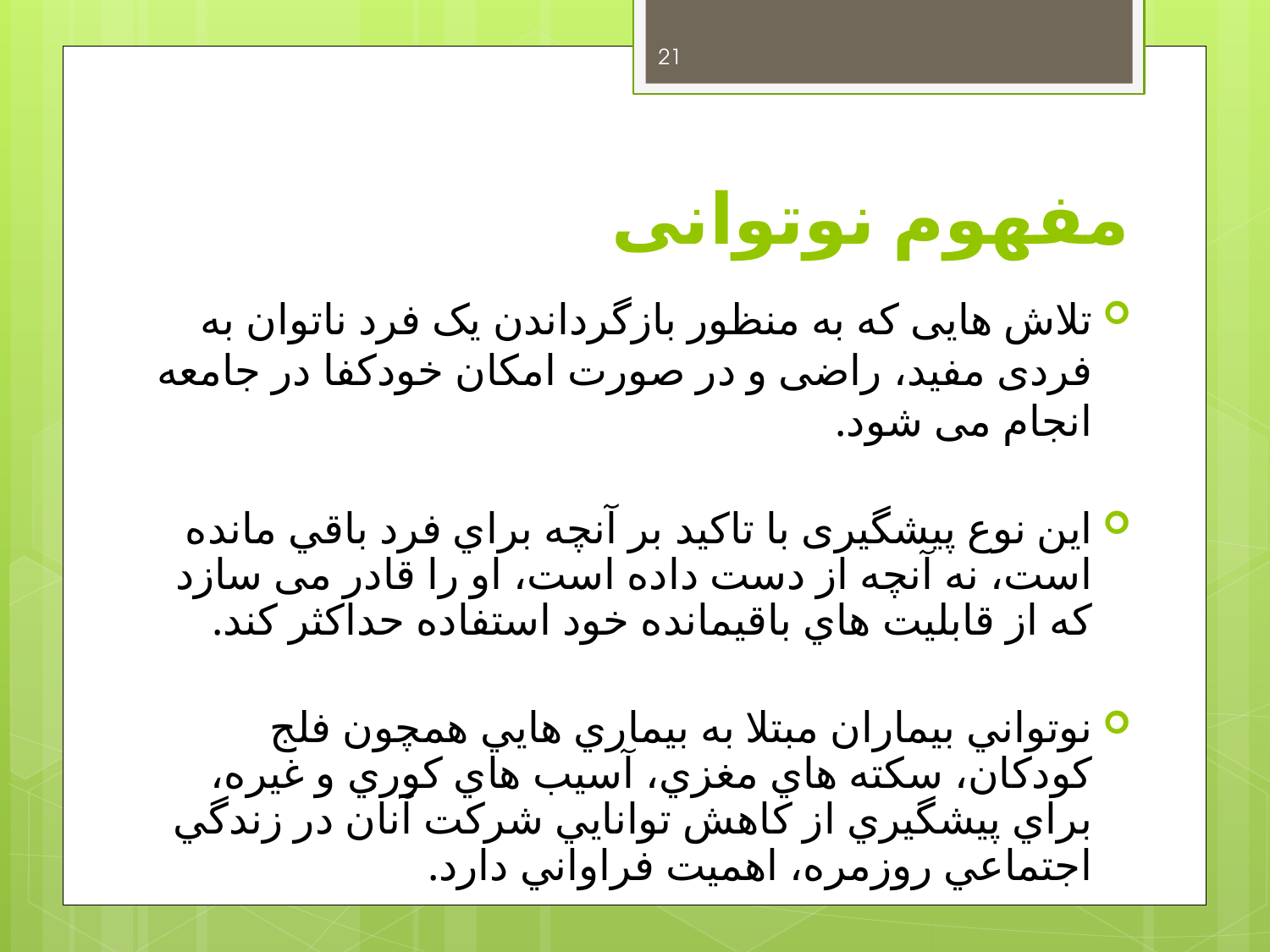

21
# مفهوم نوتوانی
تلاش هایی که به منظور بازگرداندن یک فرد ناتوان به فردی مفید، راضی و در صورت امکان خودکفا در جامعه انجام می شود.

این نوع پیشگیری با تاكيد بر آنچه براي فرد باقي مانده است، نه آنچه از دست داده است، او را قادر می سازد كه از قابليت هاي باقيمانده خود استفاده حداكثر كند.

نوتواني بيماران مبتلا به بيماري هایي همچون فلج كودكان، سكته هاي مغزي، آسيب هاي كوري و غيره، براي پيشگيري از كاهش توانايي شركت آنان در زندگي اجتماعي روزمره، اهميت فراواني دارد.